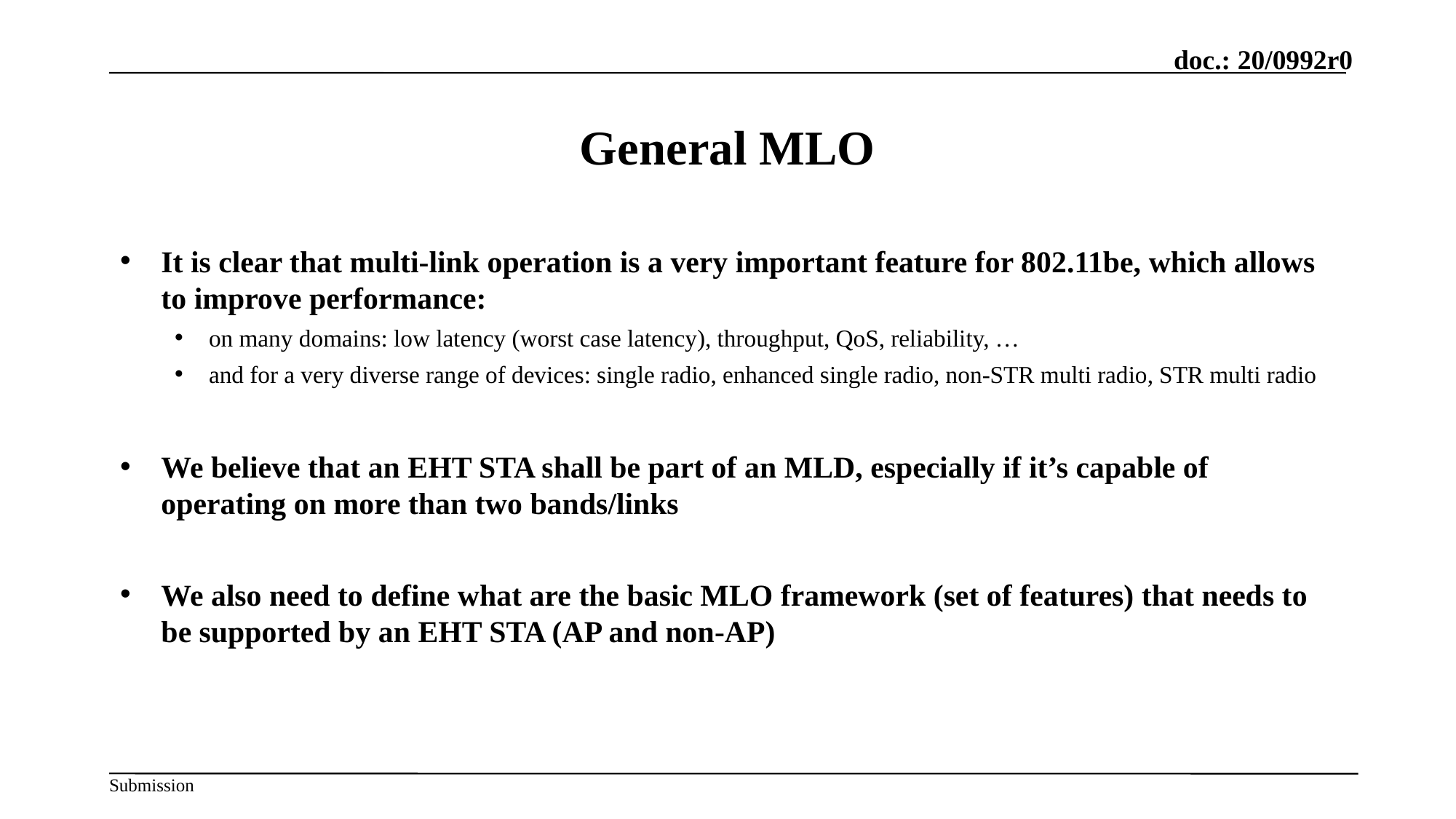

# General MLO
It is clear that multi-link operation is a very important feature for 802.11be, which allows to improve performance:
on many domains: low latency (worst case latency), throughput, QoS, reliability, …
and for a very diverse range of devices: single radio, enhanced single radio, non-STR multi radio, STR multi radio

We believe that an EHT STA shall be part of an MLD, especially if it’s capable of operating on more than two bands/links

We also need to define what are the basic MLO framework (set of features) that needs to be supported by an EHT STA (AP and non-AP)